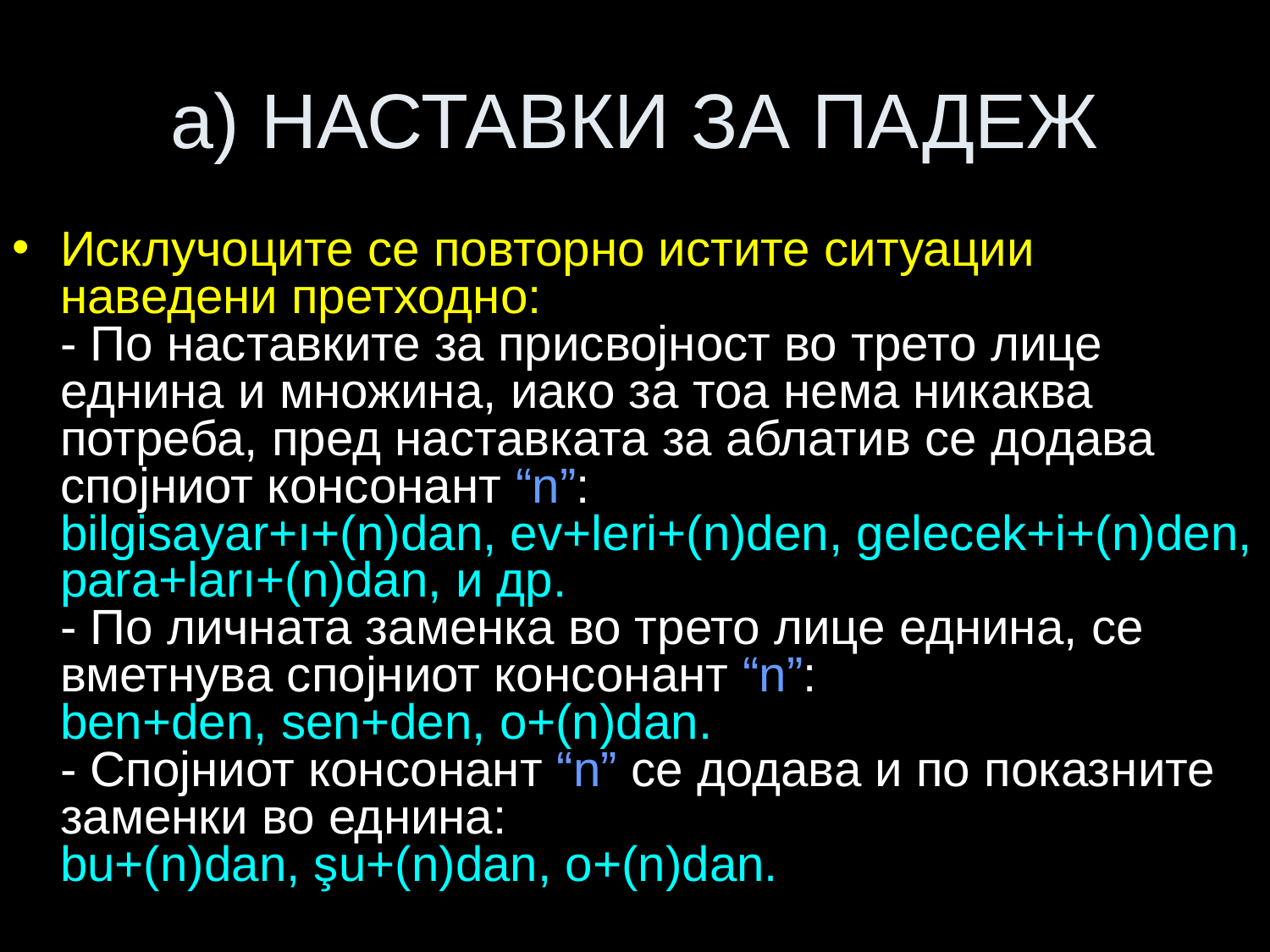

# a) НАСТАВКИ ЗА ПАДЕЖ
Исклучоците се повторно истите ситуации наведени претходно:
- По наставките за присвојност во трето лице еднина и множина, иако за тоа нема никаква потреба, пред наставката за аблатив се додава спојниот консонант “n”:
bilgisayar+ı+(n)dan, ev+leri+(n)den, gelecek+i+(n)den, para+ları+(n)dan, и др.
- По личната заменка во трето лице еднина, се вметнува спојниот консонант “n”:
ben+den, sen+den, o+(n)dan.
- Спојниот консонант “n” се додава и по показните заменки во еднина:
bu+(n)dan, şu+(n)dan, o+(n)dan.